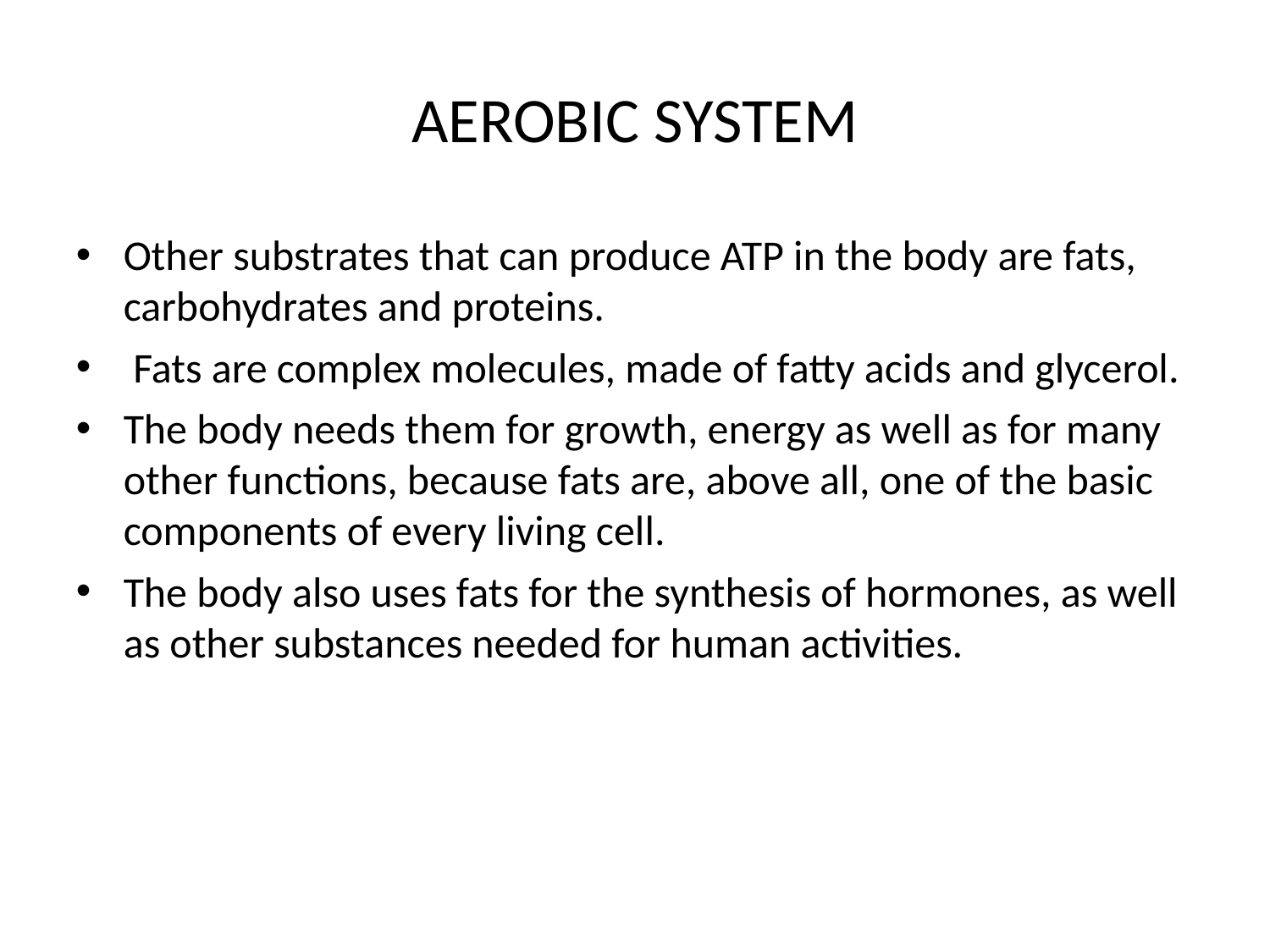

AEROBIC SYSTEM
Other substrates that can produce ATP in the body are fats, carbohydrates and proteins.
 Fats are complex molecules, made of fatty acids and glycerol.
The body needs them for growth, energy as well as for many other functions, because fats are, above all, one of the basic components of every living cell.
The body also uses fats for the synthesis of hormones, as well as other substances needed for human activities.